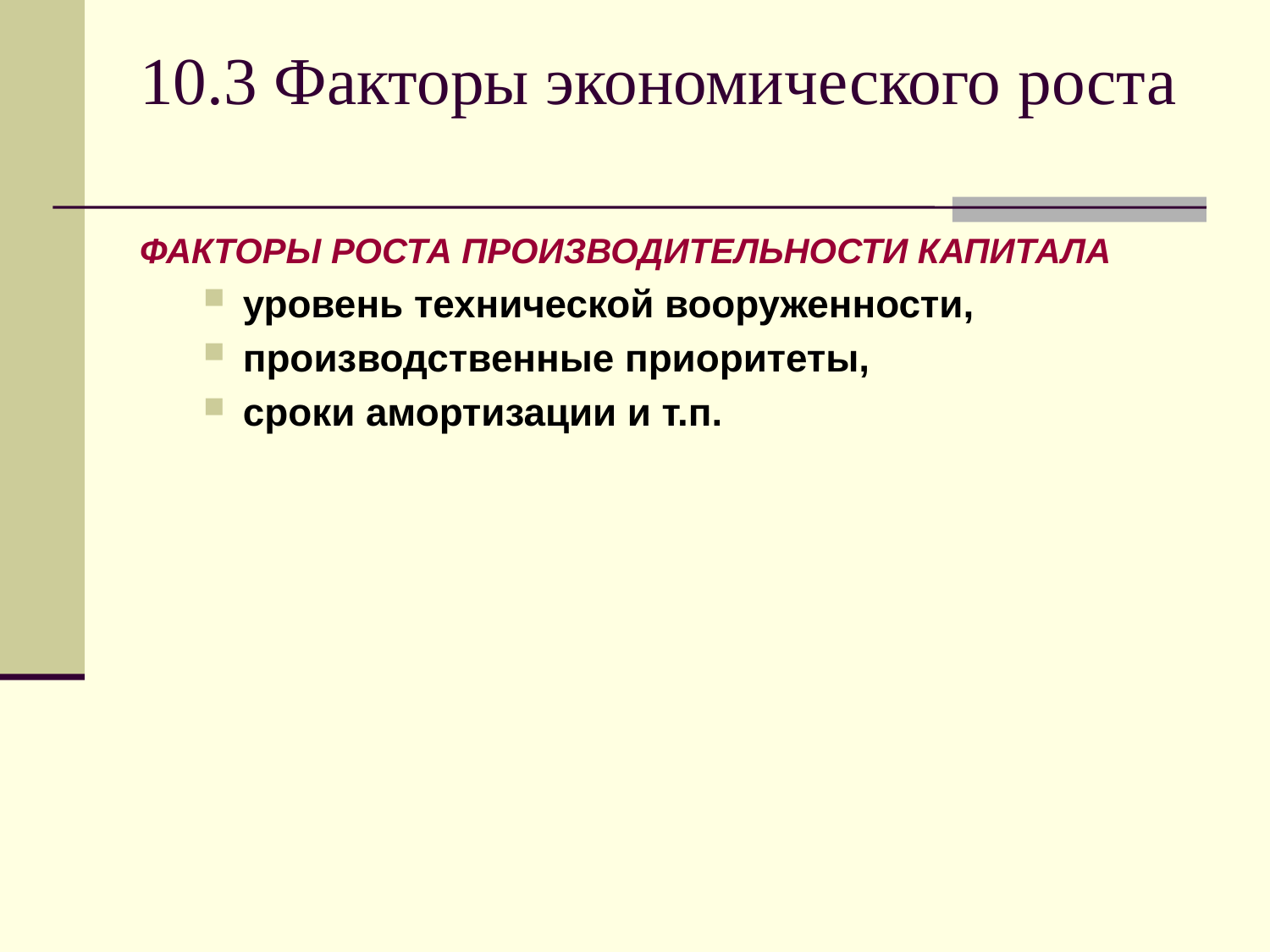

# 10.3 Факторы экономического роста
ФАКТОРЫ РОСТА ПРОИЗВОДИТЕЛЬНОСТИ КАПИТАЛА
уровень технической вооруженности,
производственные приоритеты,
сроки амортизации и т.п.